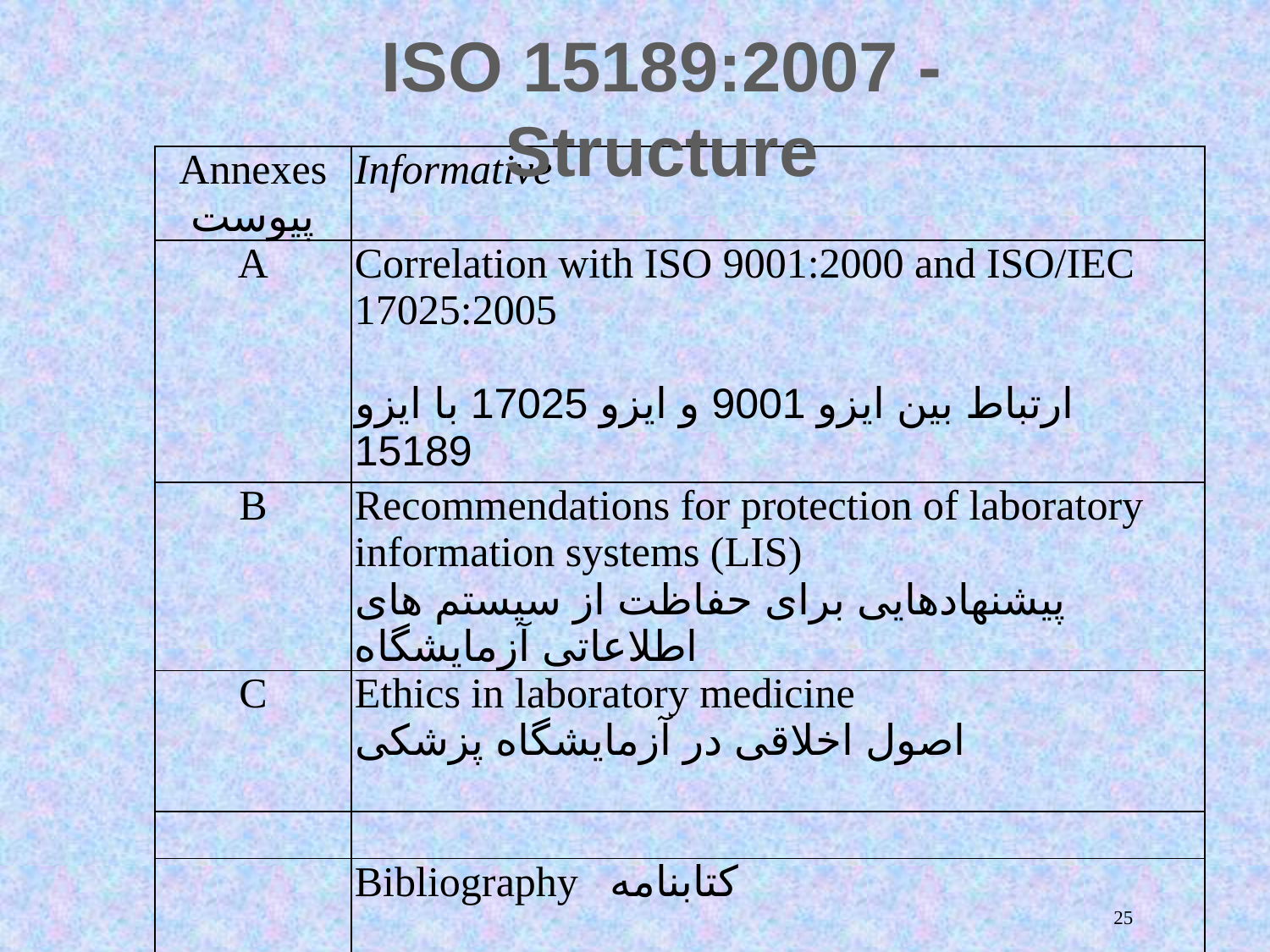

ISO 15189:2007 - Structure
| Annexes پیوست | Informative |
| --- | --- |
| A | Correlation with ISO 9001:2000 and ISO/IEC 17025:2005 ارتباط بین ایزو 9001 و ایزو 17025 با ایزو 15189 |
| B | Recommendations for protection of laboratory information systems (LIS) پیشنهادهایی برای حفاظت از سیستم های اطلاعاتی آزمایشگاه |
| C | Ethics in laboratory medicine اصول اخلاقی در آزمایشگاه پزشکی |
|  |  |
|  | Bibliography کتابنامه |